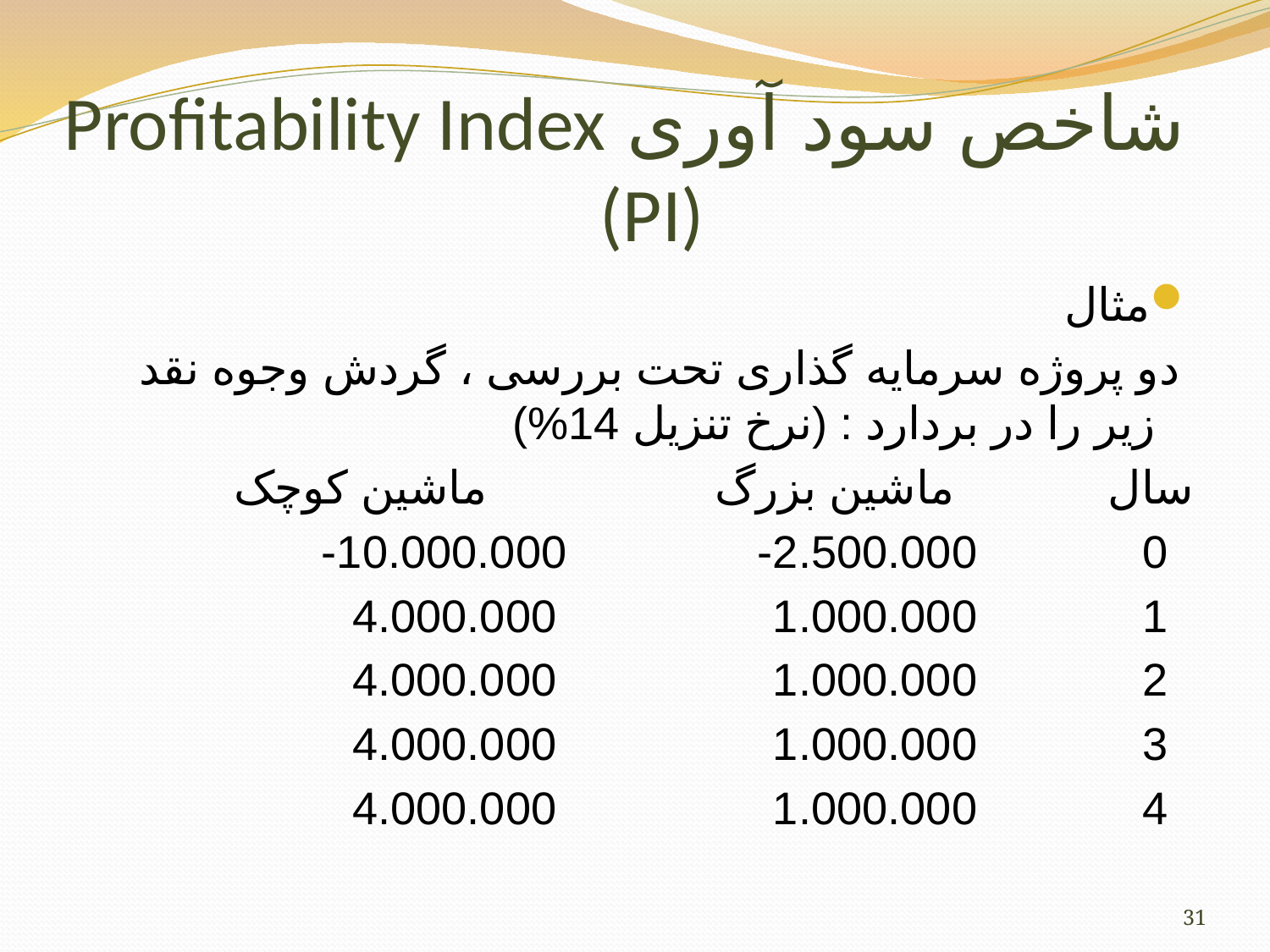

# شاخص سود آوری Profitability Index   (PI)
مثال
 دو پروژه سرمایه گذاری تحت بررسی ، گردش وجوه نقد زیر را در بردارد : (نرخ تنزیل 14%)
سال            ماشین بزرگ                  ماشین کوچک
  0             2.500.000-               10.000.000-
  1             1.000.000                 4.000.000
  2             1.000.000                 4.000.000
  3             1.000.000                 4.000.000
  4             1.000.000                 4.000.000

31